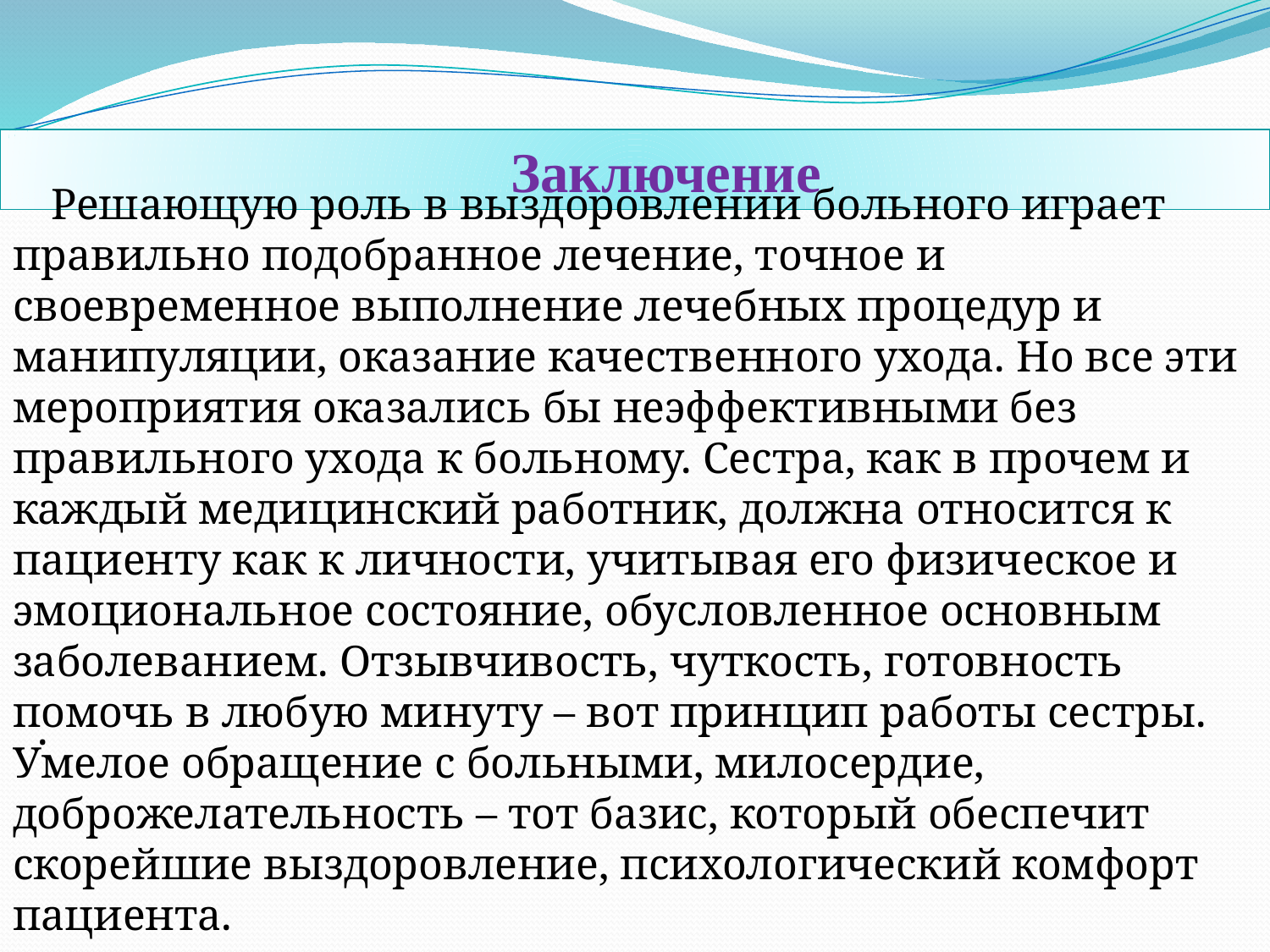

Заключение
Решающую роль в выздоровлении больного играет правильно подобранное лечение, точное и своевременное выполнение лечебных процедур и манипуляции, оказание качественного ухода. Но все эти мероприятия оказались бы неэффективными без правильного ухода к больному. Сестра, как в прочем и каждый медицинский работник, должна относится к пациенту как к личности, учитывая его физическое и эмоциональное состояние, обусловленное основным заболеванием. Отзывчивость, чуткость, готовность помочь в любую минуту – вот принцип работы сестры. Умелое обращение с больными, милосердие, доброжелательность – тот базис, который обеспечит скорейшие выздоровление, психологический комфорт пациента.

.